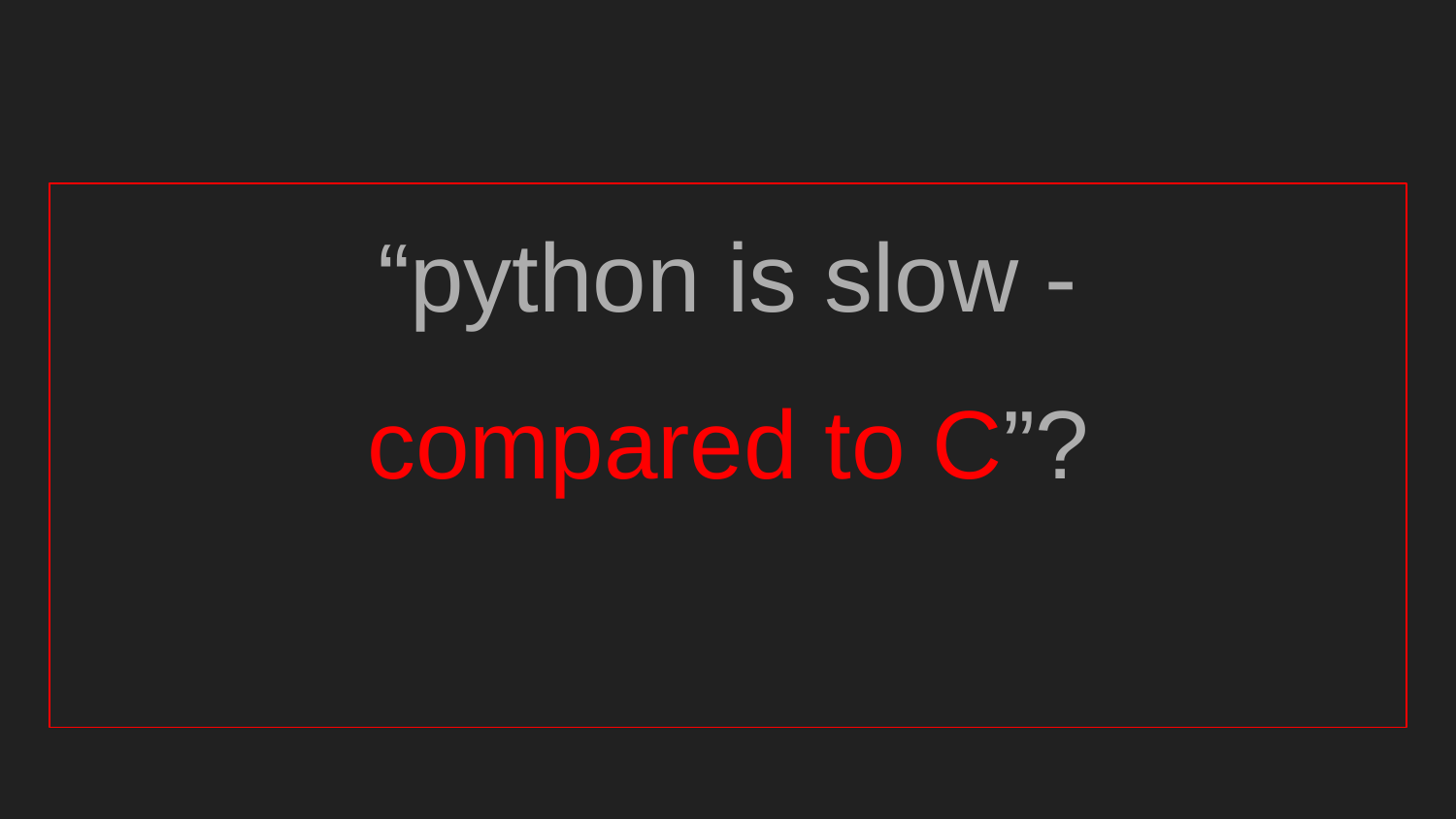

#
“python is slow -
compared to C”?